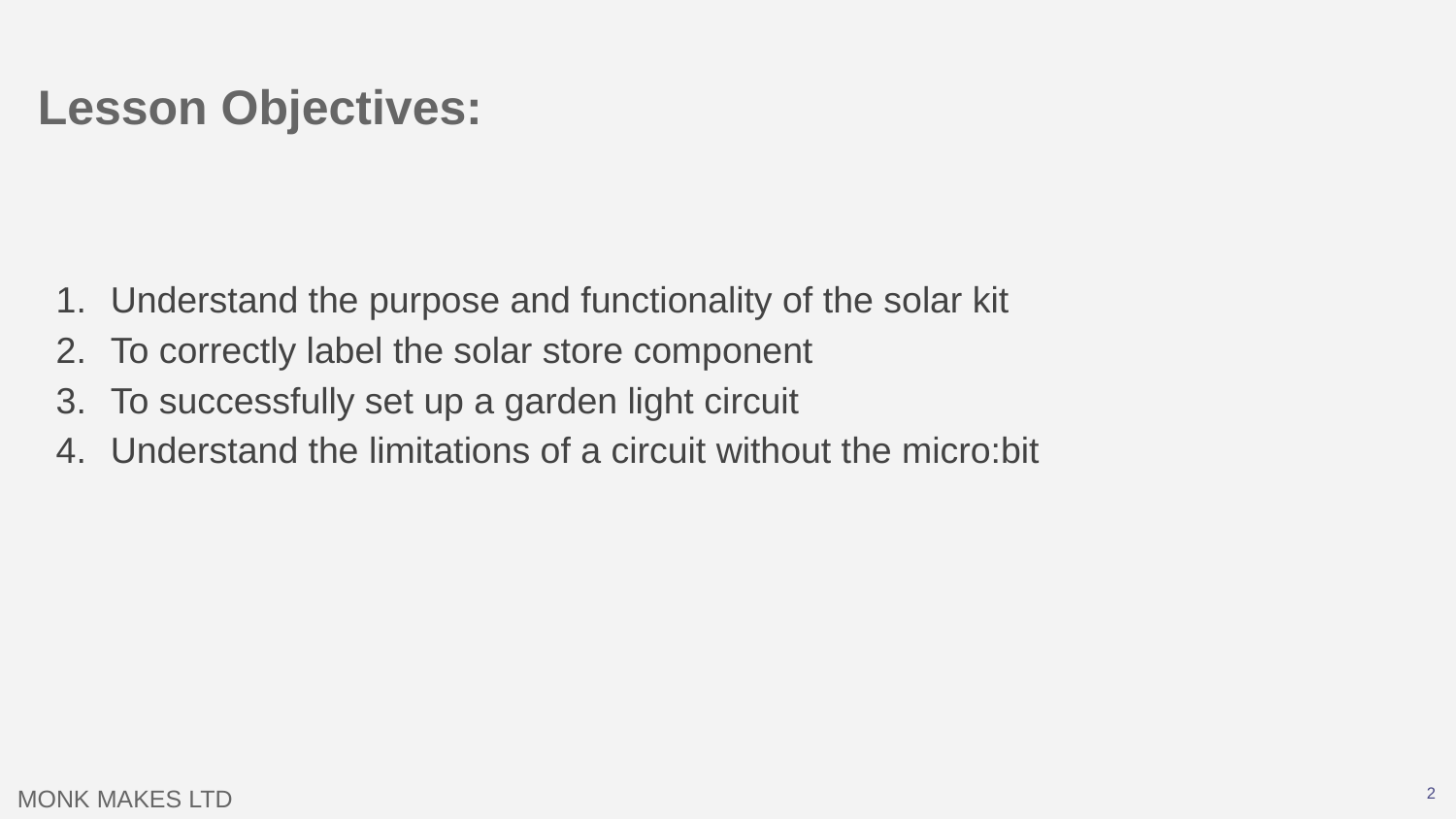

# Lesson Objectives:
Understand the purpose and functionality of the solar kit
To correctly label the solar store component
To successfully set up a garden light circuit
Understand the limitations of a circuit without the micro:bit

2